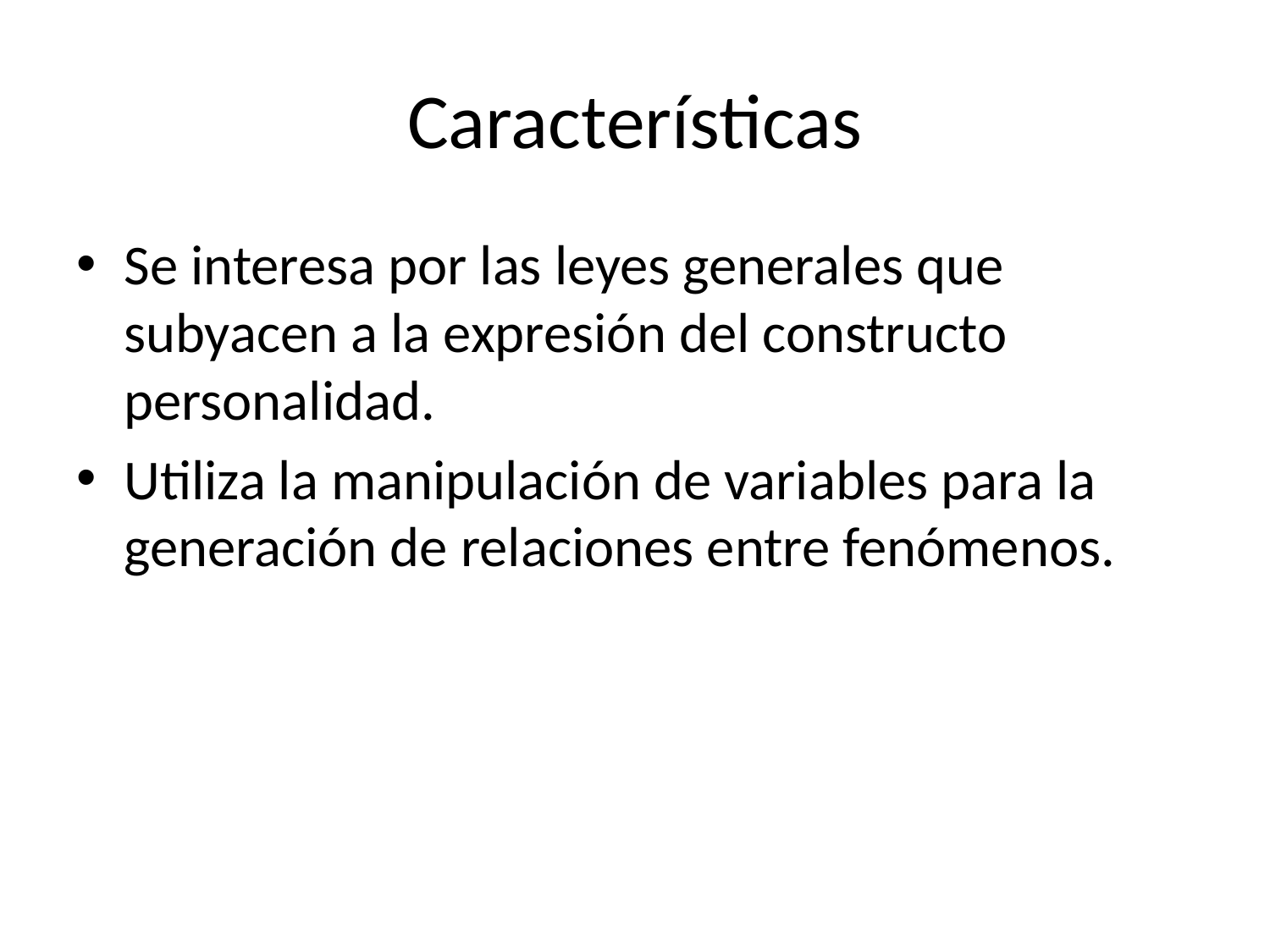

# Características
Se interesa por las leyes generales que subyacen a la expresión del constructo personalidad.
Utiliza la manipulación de variables para la generación de relaciones entre fenómenos.